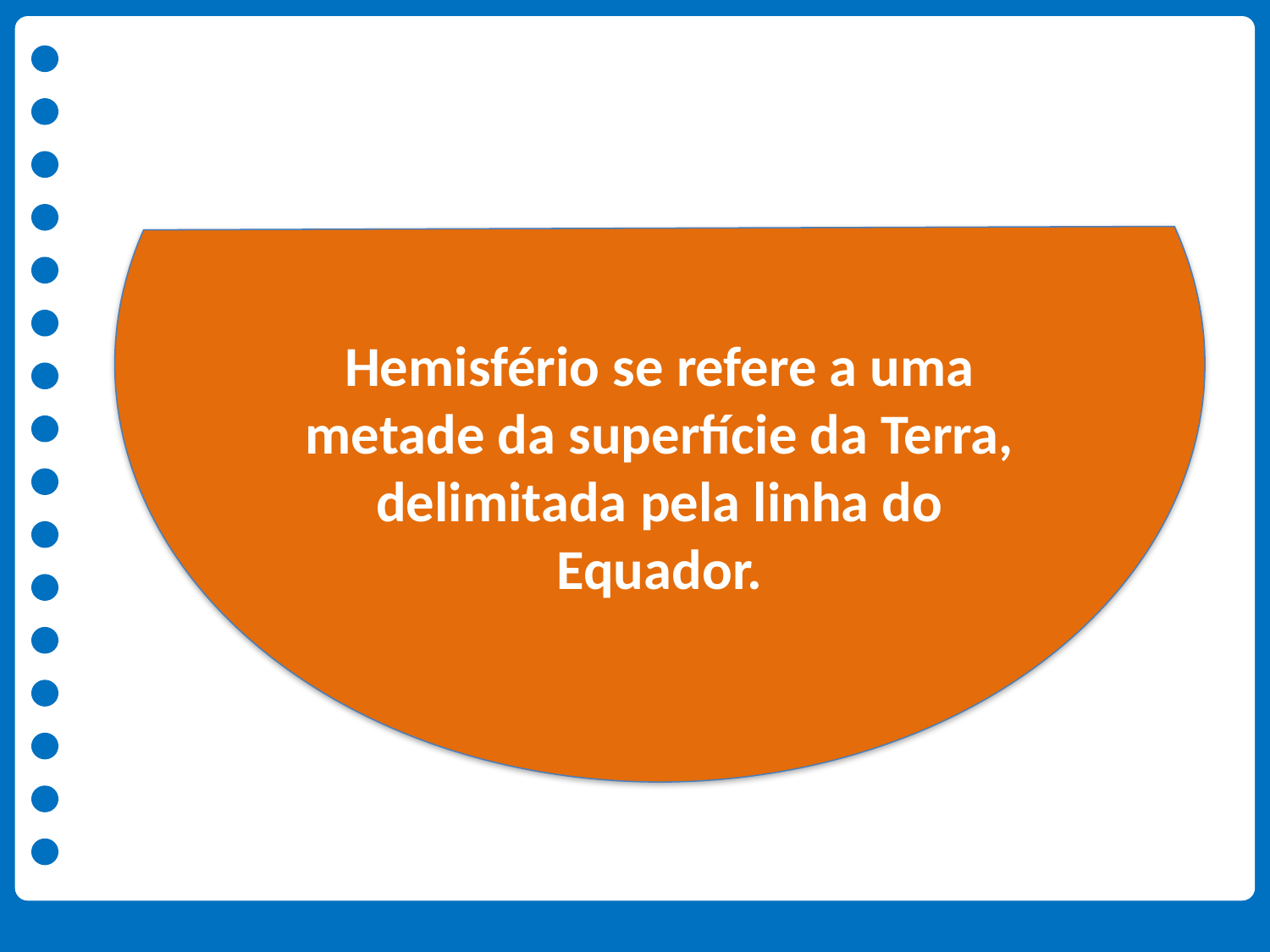

Hemisfério se refere a uma metade da superfície da Terra, delimitada pela linha do Equador.